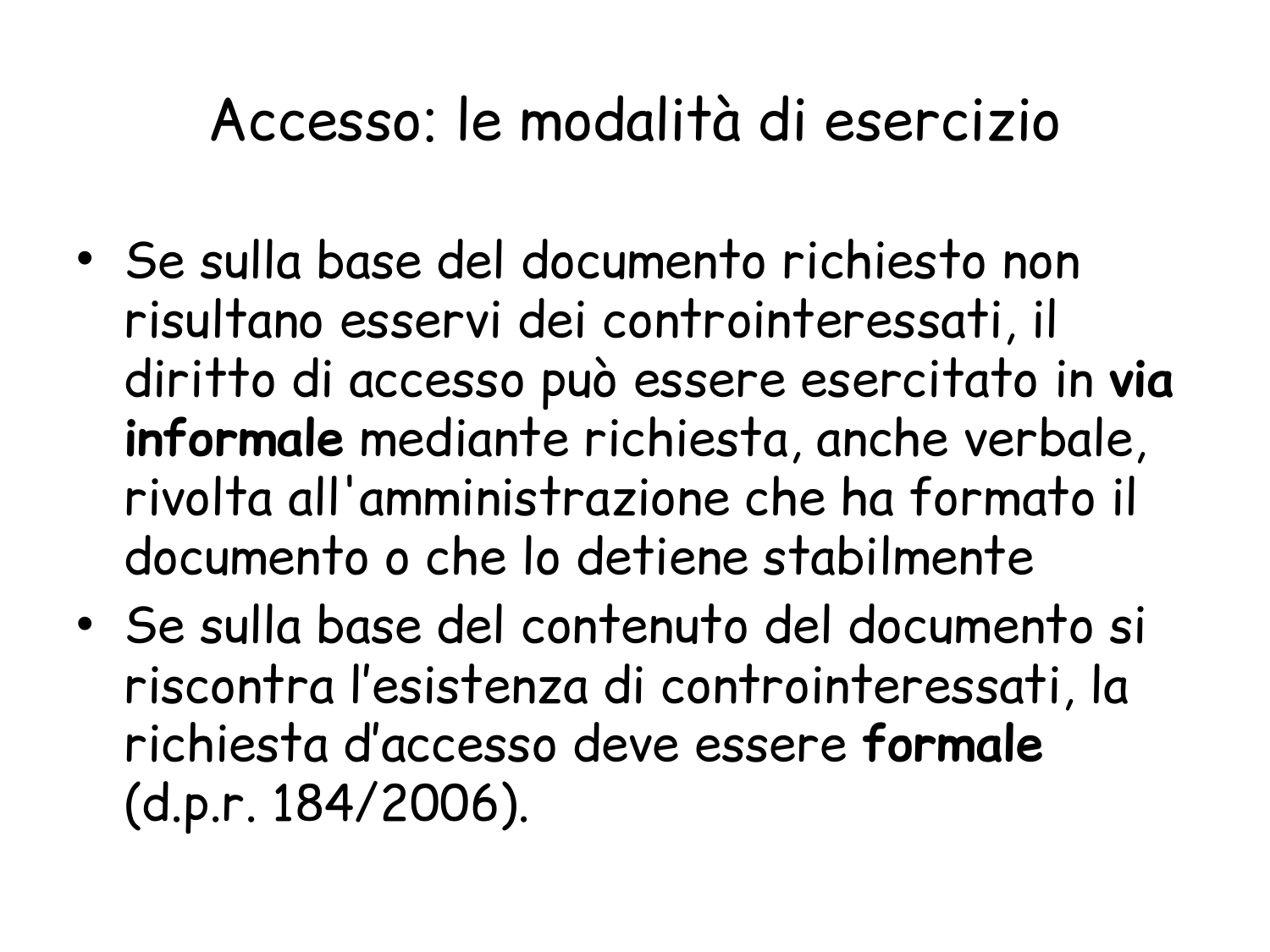

# Accesso: le modalità di esercizio
Se sulla base del documento richiesto non risultano esservi dei controinteressati, il diritto di accesso può essere esercitato in via informale mediante richiesta, anche verbale, rivolta all'amministrazione che ha formato il documento o che lo detiene stabilmente
Se sulla base del contenuto del documento si riscontra l’esistenza di controinteressati, la richiesta d’accesso deve essere formale (d.p.r. 184/2006).